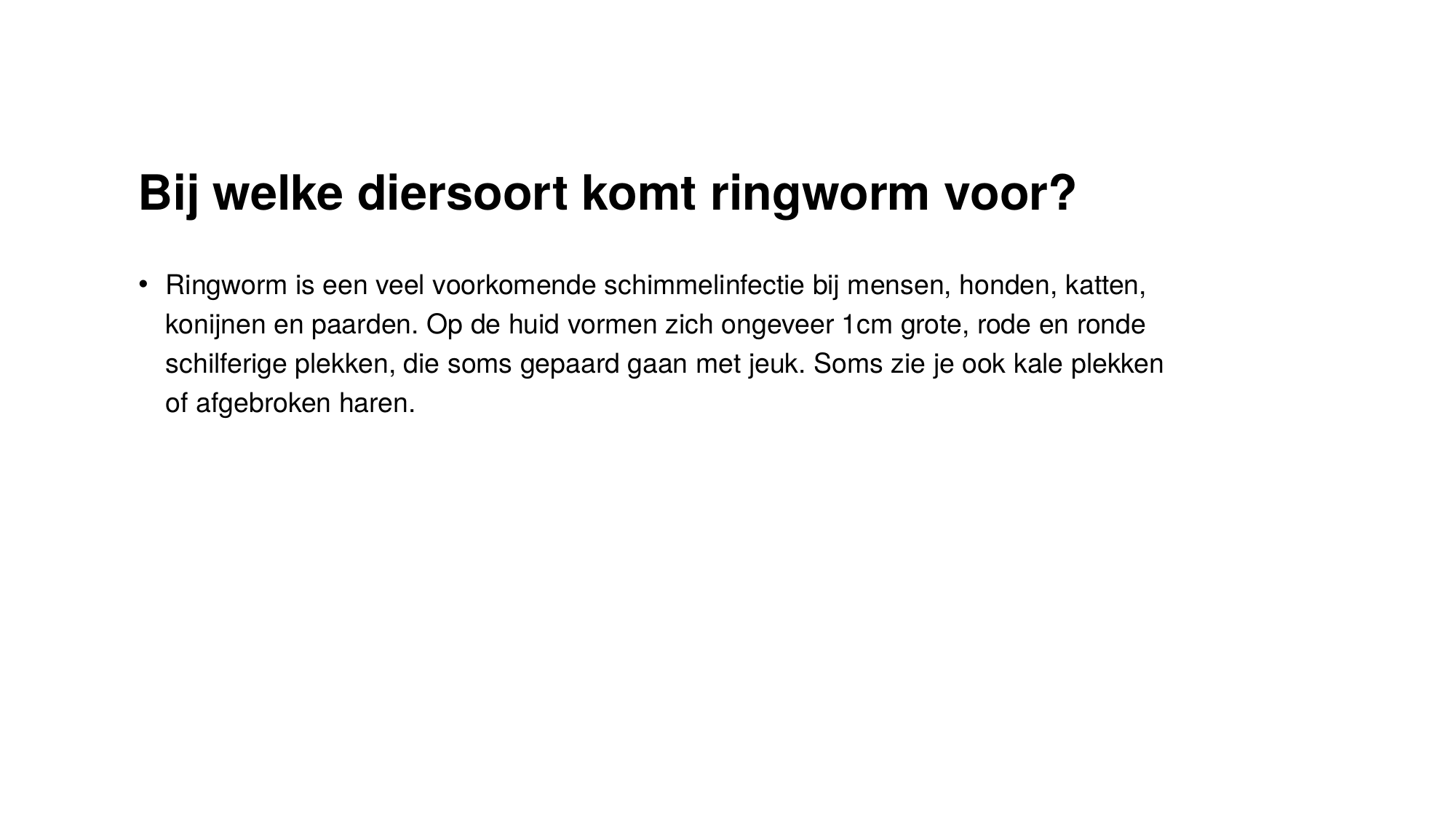

# Bij welke diersoort komt ringworm voor?
Ringworm is een veel voorkomende schimmelinfectie bij mensen, honden, katten, konijnen en paarden. Op de huid vormen zich ongeveer 1cm grote, rode en ronde schilferige plekken, die soms gepaard gaan met jeuk. Soms zie je ook kale plekken of afgebroken haren.